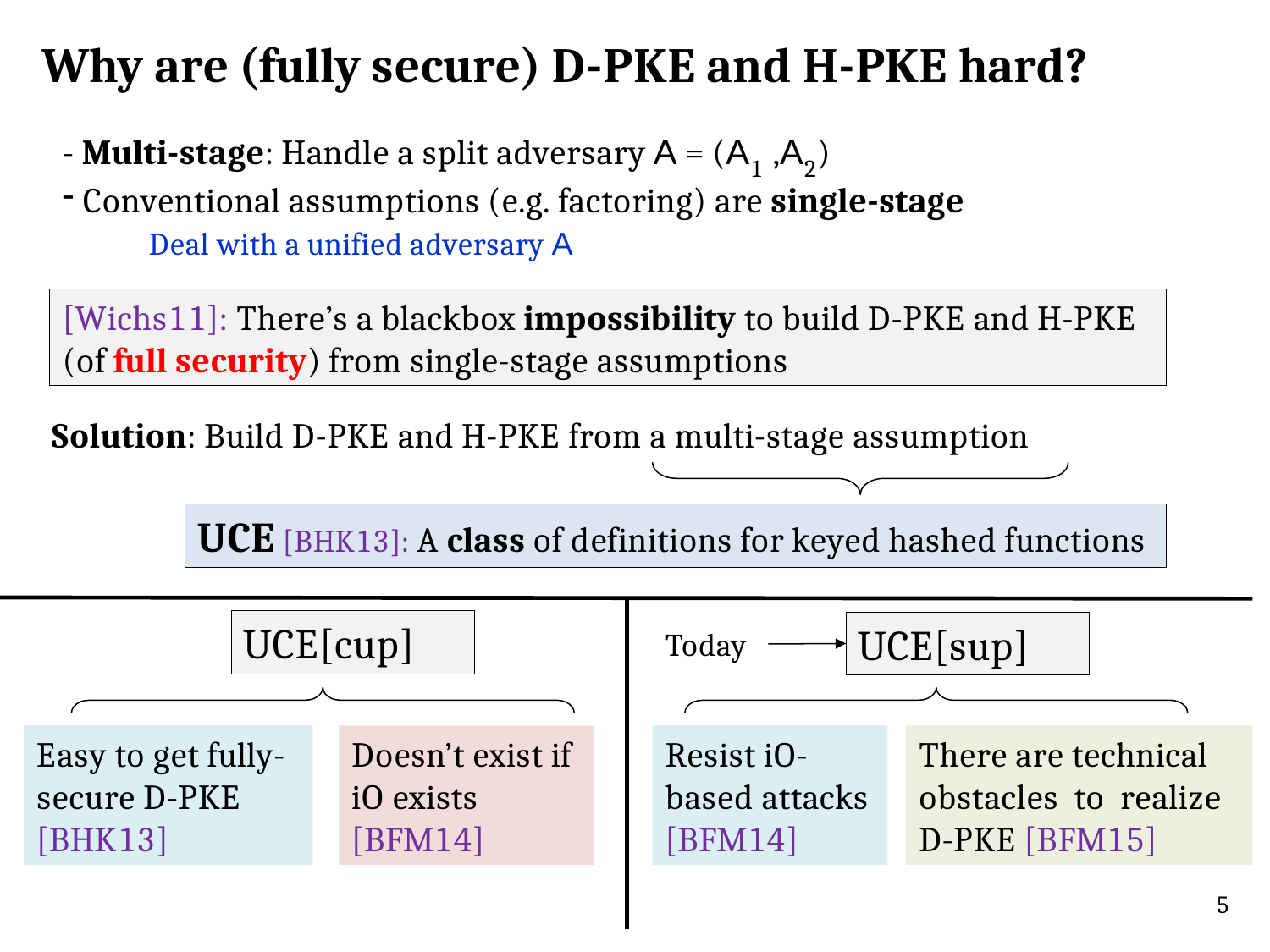

Why are (fully secure) D-PKE and H-PKE hard?
- Multi-stage: Handle a split adversary A = (A1 ,A2)
 Conventional assumptions (e.g. factoring) are single-stage
           Deal with a unified adversary A

[Wichs11]: There’s a blackbox impossibility to build D-PKE and H-PKE (of full security) from single-stage assumptions
Solution: Build D-PKE and H-PKE from a multi-stage assumption

UCE [BHK13]: A class of definitions for keyed hashed functions
UCE[cup]
UCE[sup]
Today
Easy to get fully-secure D-PKE  [BHK13]
Doesn’t exist if iO exists [BFM14]
Resist iO-based attacks [BFM14]
There are technical obstacles  to  realize D-PKE [BFM15]